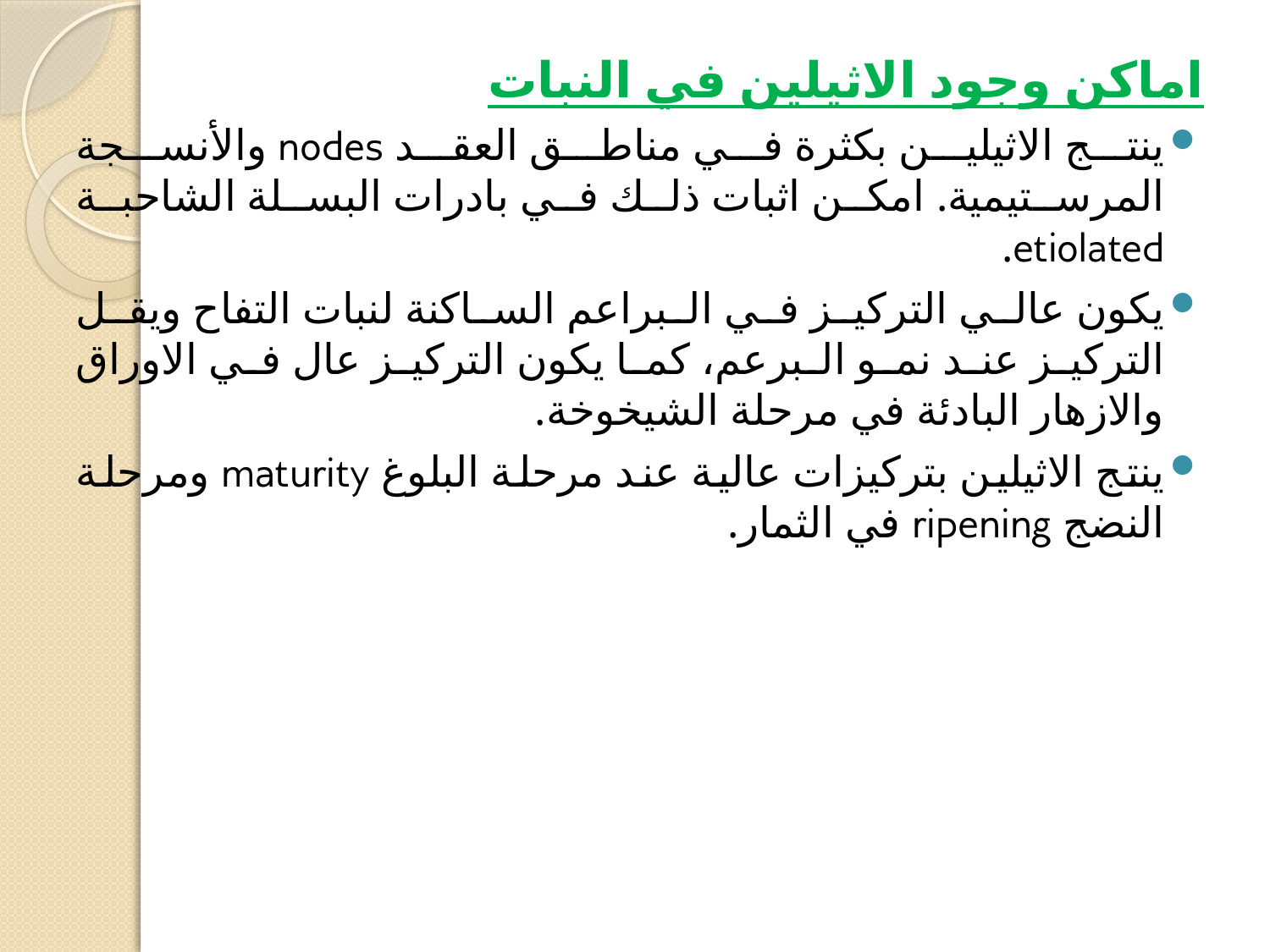

اماكن وجود الاثيلين في النبات
ينتج الاثيلين بكثرة في مناطق العقد nodes والأنسجة المرستيمية. امكن اثبات ذلك في بادرات البسلة الشاحبة etiolated.
يكون عالي التركيز في البراعم الساكنة لنبات التفاح ويقل التركيز عند نمو البرعم، كما يكون التركيز عال في الاوراق والازهار البادئة في مرحلة الشيخوخة.
ينتج الاثيلين بتركيزات عالية عند مرحلة البلوغ maturity ومرحلة النضج ripening في الثمار.